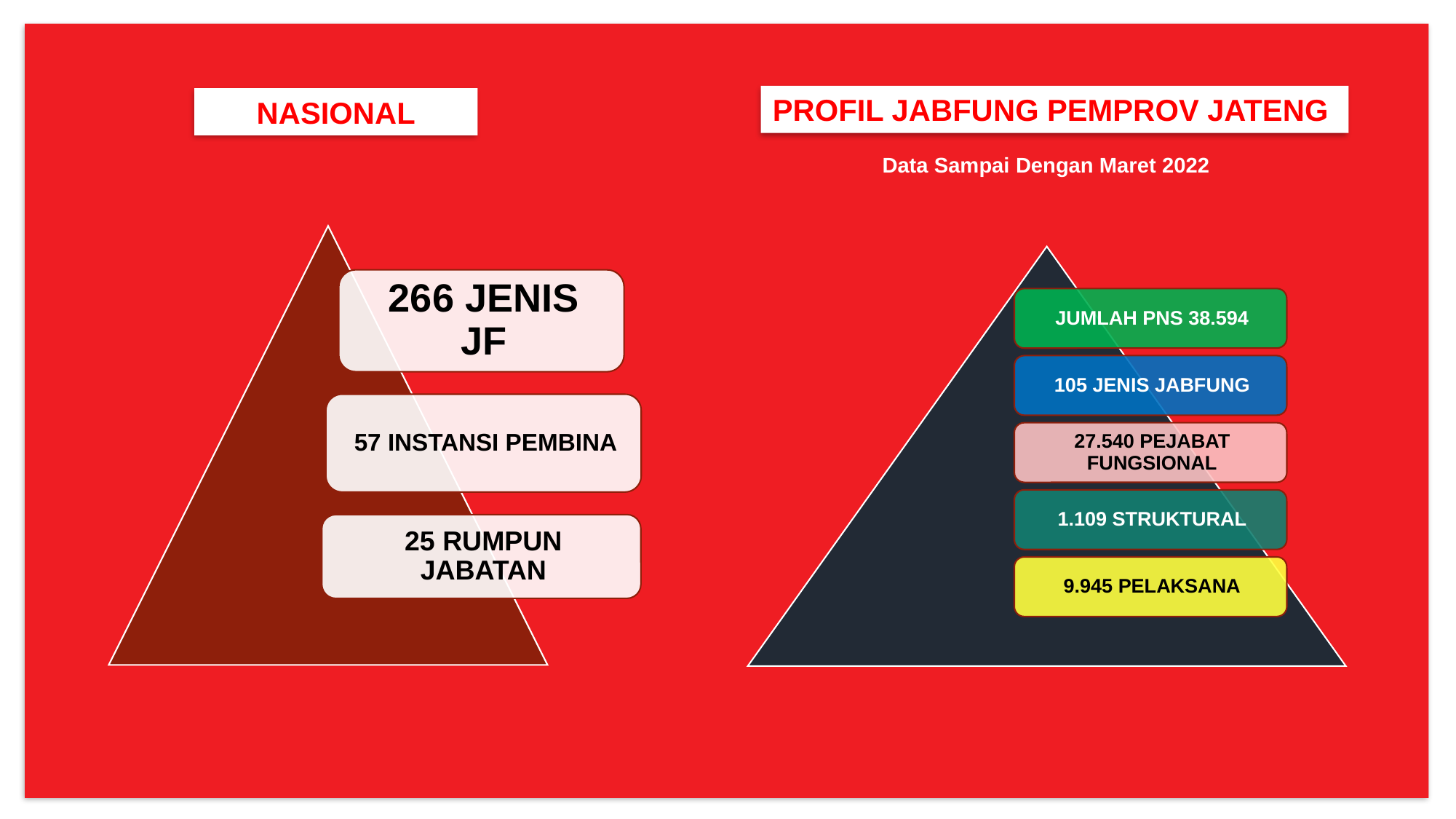

#
PROFIL JABFUNG PEMPROV JATENG
NASIONAL
Data Sampai Dengan Maret 2022
266 JENIS JF
57 INSTANSI PEMBINA
25 RUMPUN JABATAN
JUMLAH PNS 38.594
105 JENIS JABFUNG
27.540 PEJABAT FUNGSIONAL
1.109 STRUKTURAL
9.945 PELAKSANA
Penurunan Emisi  Gas Rumah Kaca (%)  26,8 – 27,1